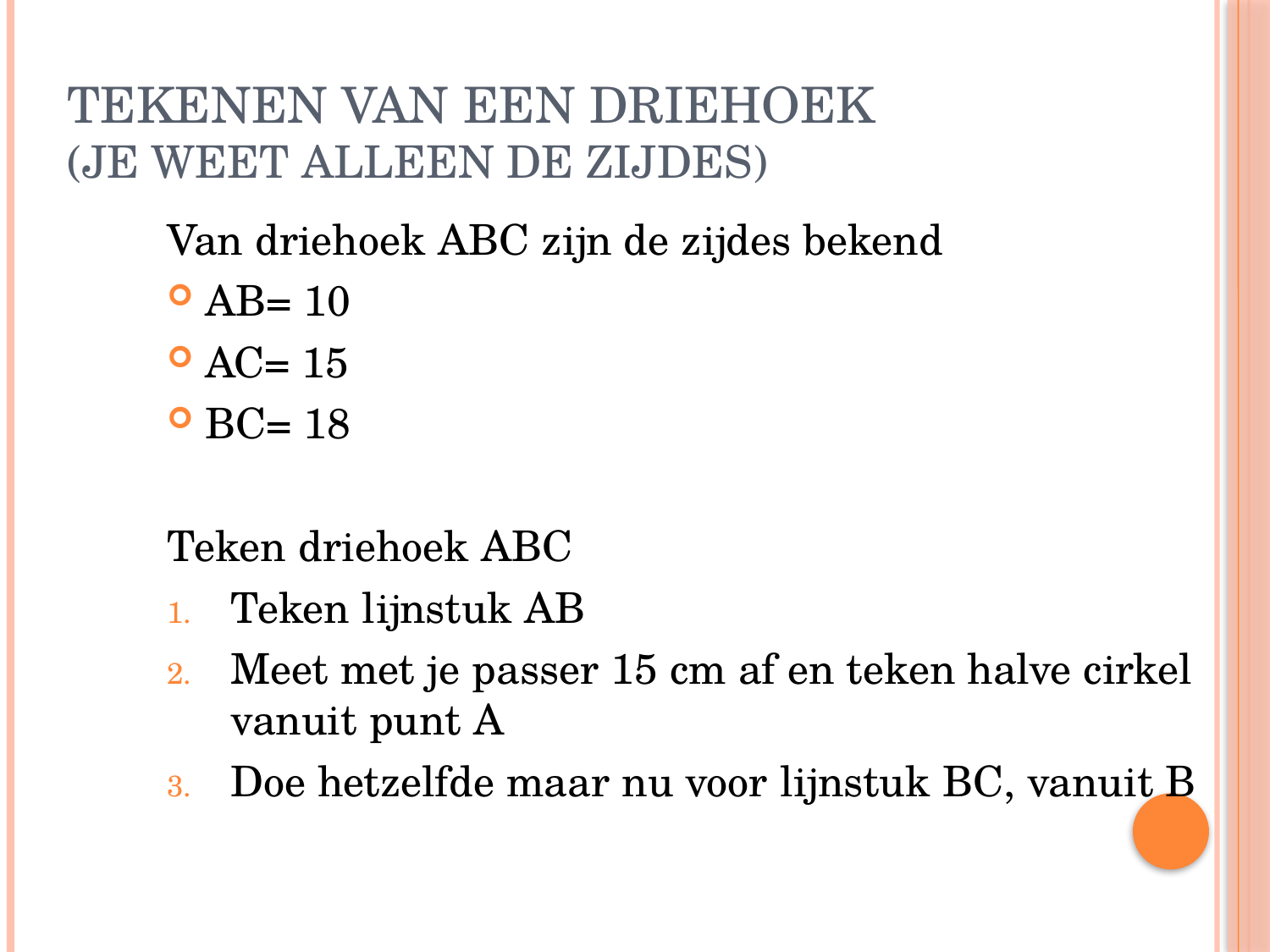

# Tekenen van een driehoek (je weet alleen de zijdes)
Van driehoek ABC zijn de zijdes bekend
AB= 10
AC= 15
BC= 18

Teken driehoek ABC
Teken lijnstuk AB
Meet met je passer 15 cm af en teken halve cirkel vanuit punt A
Doe hetzelfde maar nu voor lijnstuk BC, vanuit B